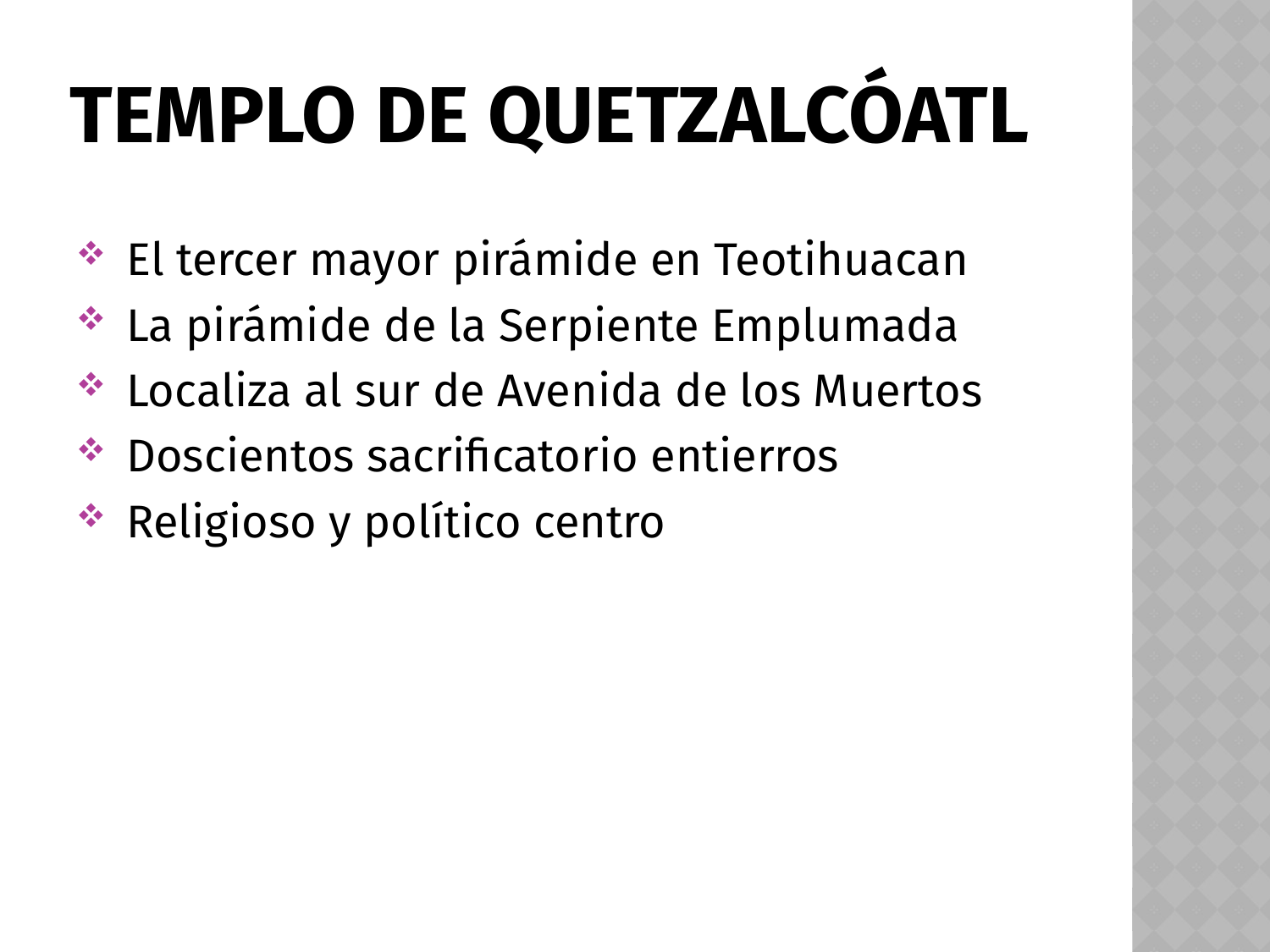

# Templo de Quetzalcóatl
 El tercer mayor pirámide en Teotihuacan
 La pirámide de la Serpiente Emplumada
 Localiza al sur de Avenida de los Muertos
 Doscientos sacrificatorio entierros
 Religioso y político centro